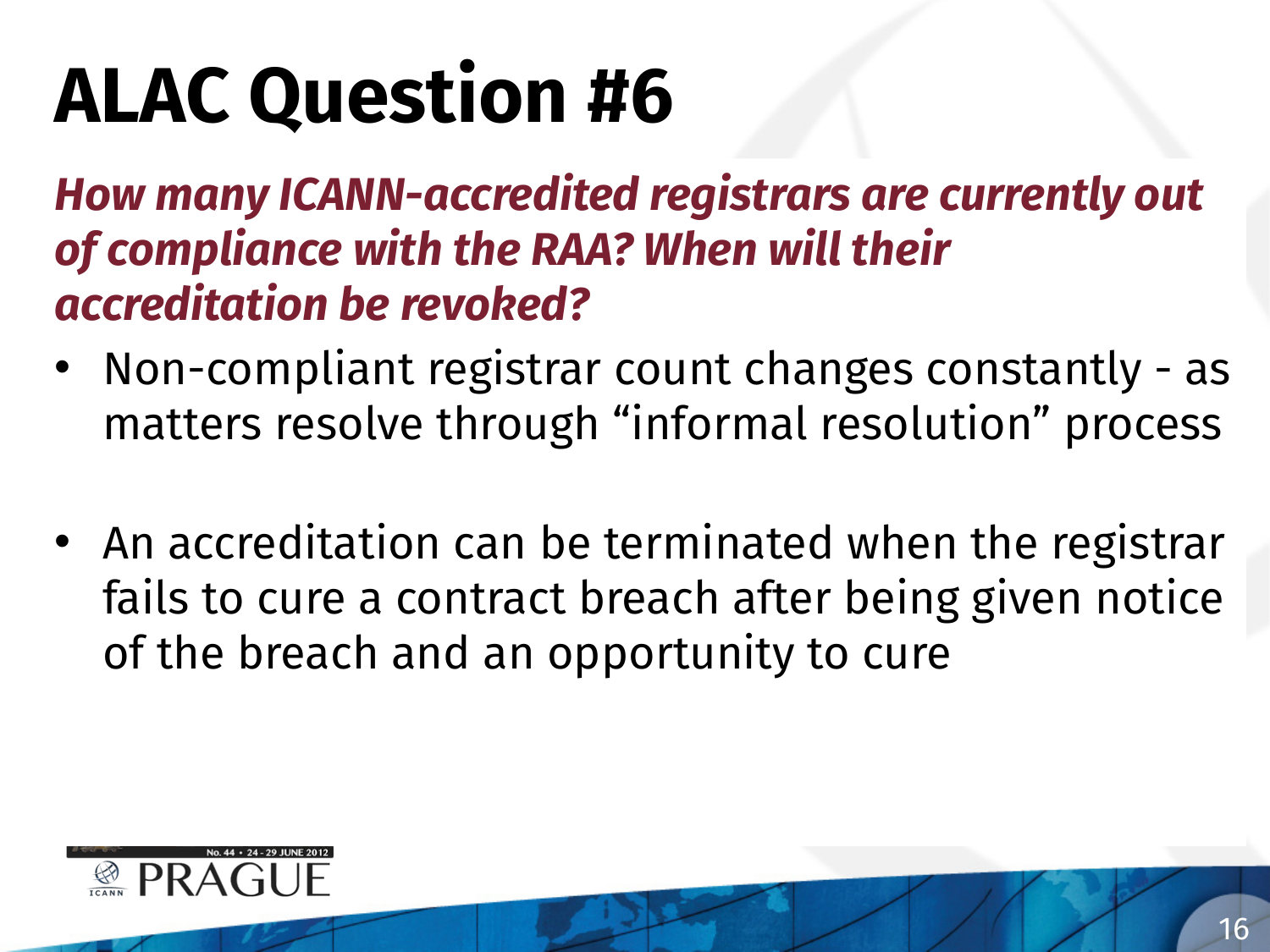

# ALAC Question #6
How many ICANN-accredited registrars are currently out of compliance with the RAA? When will their accreditation be revoked?
Non-compliant registrar count changes constantly - as matters resolve through “informal resolution” process

An accreditation can be terminated when the registrar fails to cure a contract breach after being given notice of the breach and an opportunity to cure
16